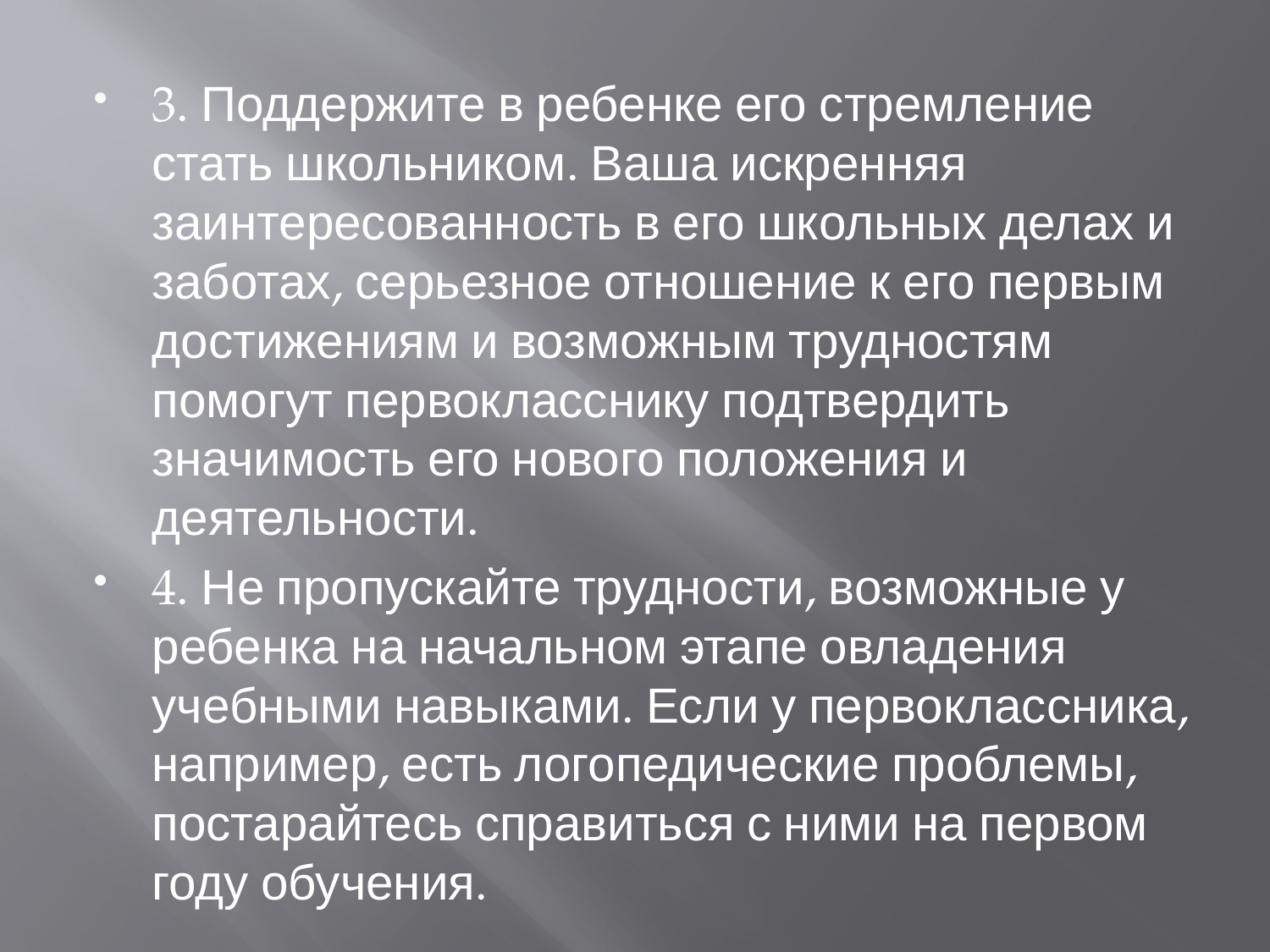

#
3. Поддержите в ребенке его стремление стать школьником. Ваша искренняя заинтересованность в его школьных делах и заботах, серьезное отношение к его первым достижениям и возможным трудностям помогут первокласснику подтвердить значимость его нового положения и деятельности.
4. Не пропускайте трудности, возможные у ребенка на начальном этапе овладения учебными навыками. Если у первоклассника, например, есть логопедические проблемы, постарайтесь справиться с ними на первом году обучения.